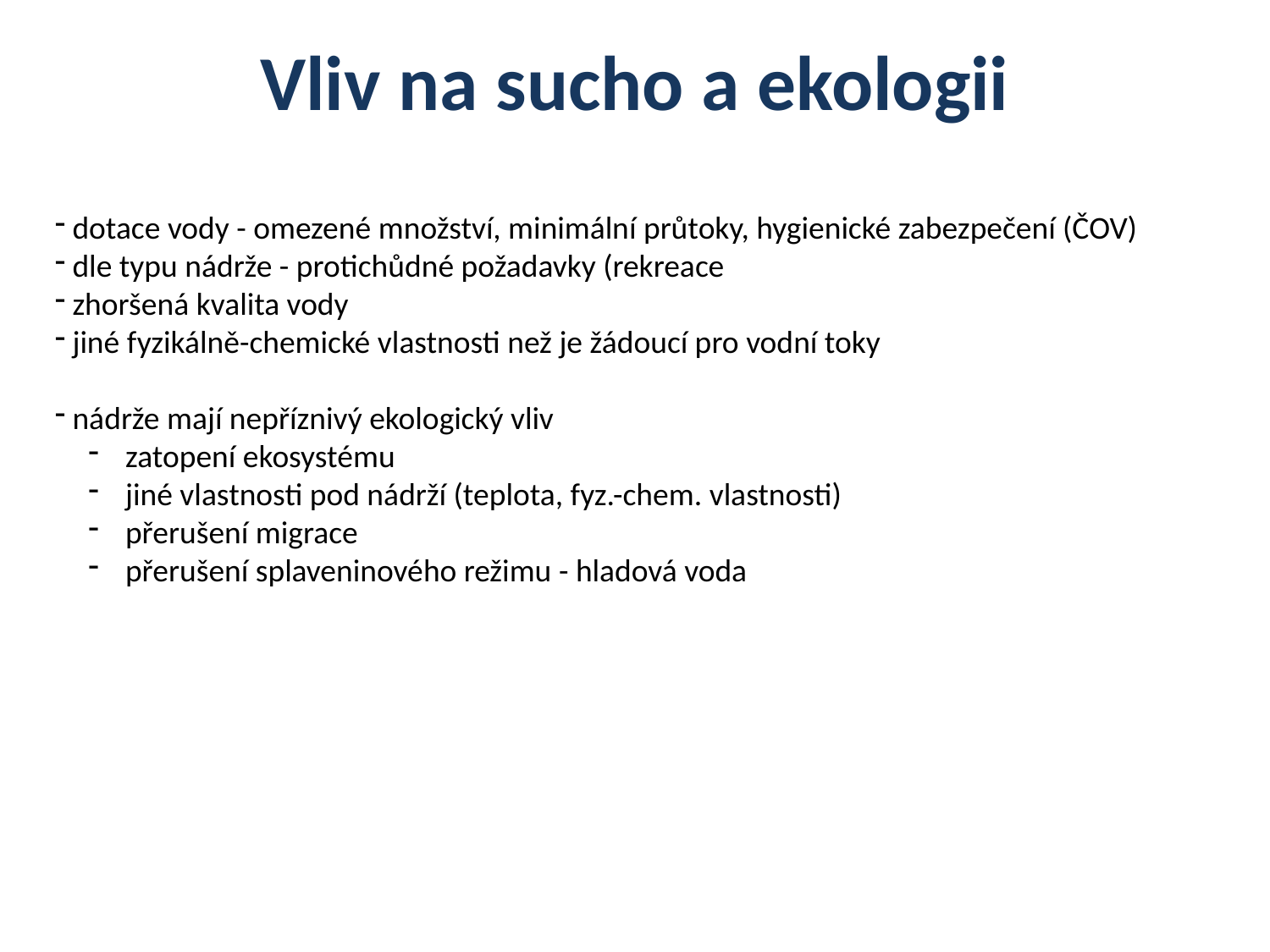

# Vliv na sucho a ekologii

 dotace vody - omezené množství, minimální průtoky, hygienické zabezpečení (ČOV)
 dle typu nádrže - protichůdné požadavky (rekreace
 zhoršená kvalita vody
 jiné fyzikálně-chemické vlastnosti než je žádoucí pro vodní toky

 nádrže mají nepříznivý ekologický vliv
 zatopení ekosystému
 jiné vlastnosti pod nádrží (teplota, fyz.-chem. vlastnosti)
 přerušení migrace
 přerušení splaveninového režimu - hladová voda